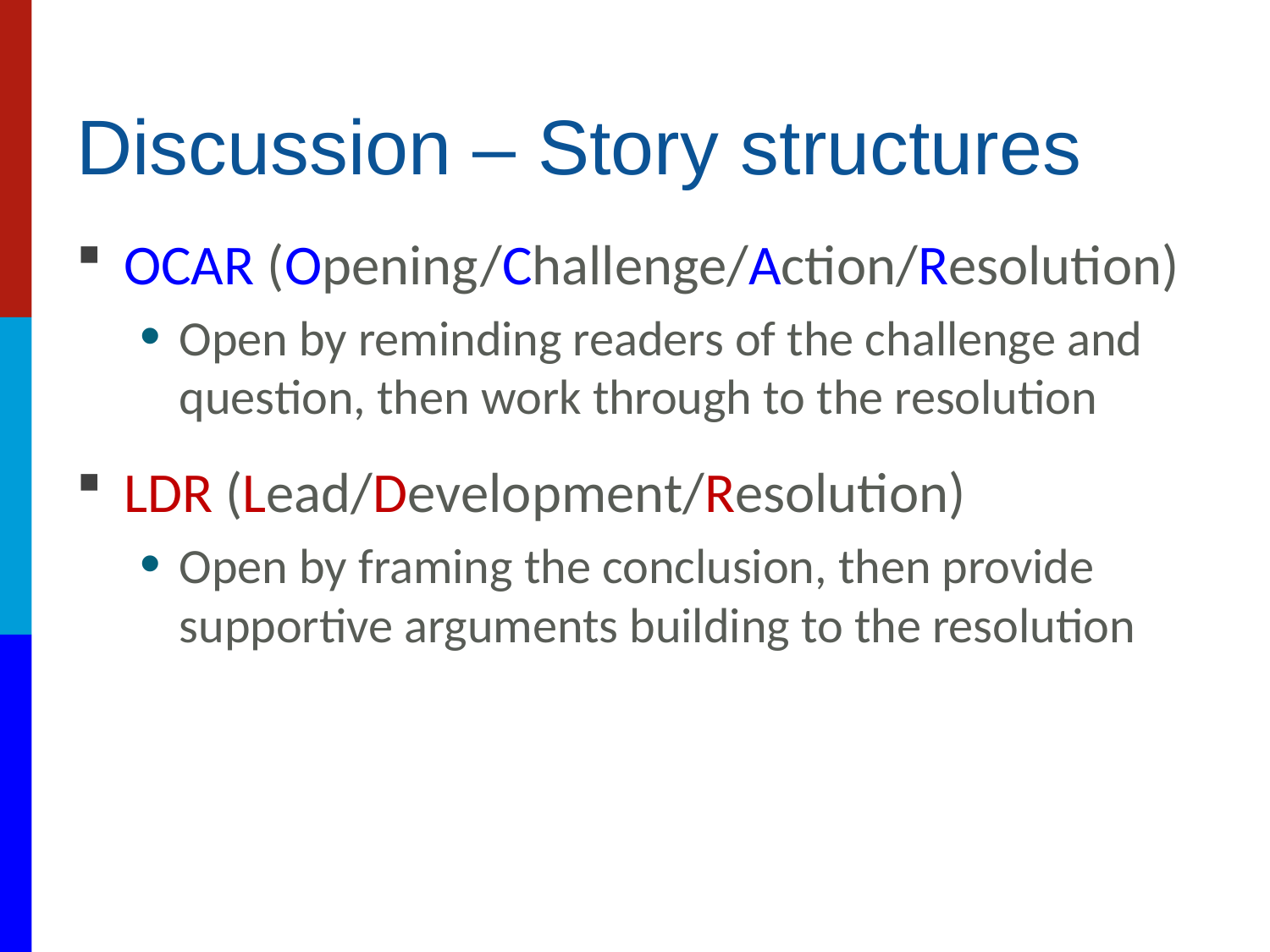

# Discussion – Story structures
OCAR (Opening/Challenge/Action/Resolution)
Open by reminding readers of the challenge and question, then work through to the resolution
LDR (Lead/Development/Resolution)
Open by framing the conclusion, then provide supportive arguments building to the resolution